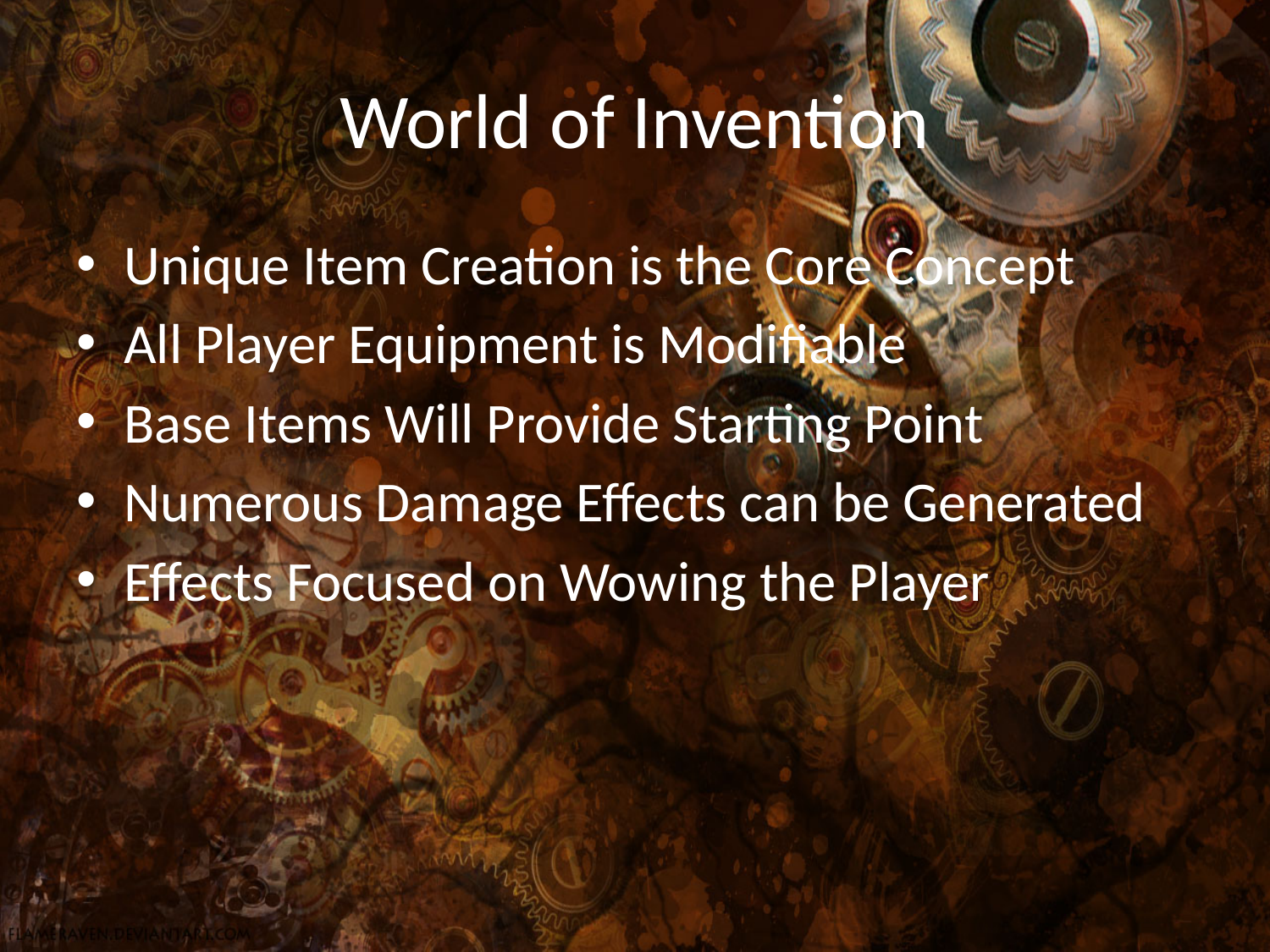

# World of Invention
Unique Item Creation is the Core Concept
All Player Equipment is Modifiable
Base Items Will Provide Starting Point
Numerous Damage Effects can be Generated
Effects Focused on Wowing the Player